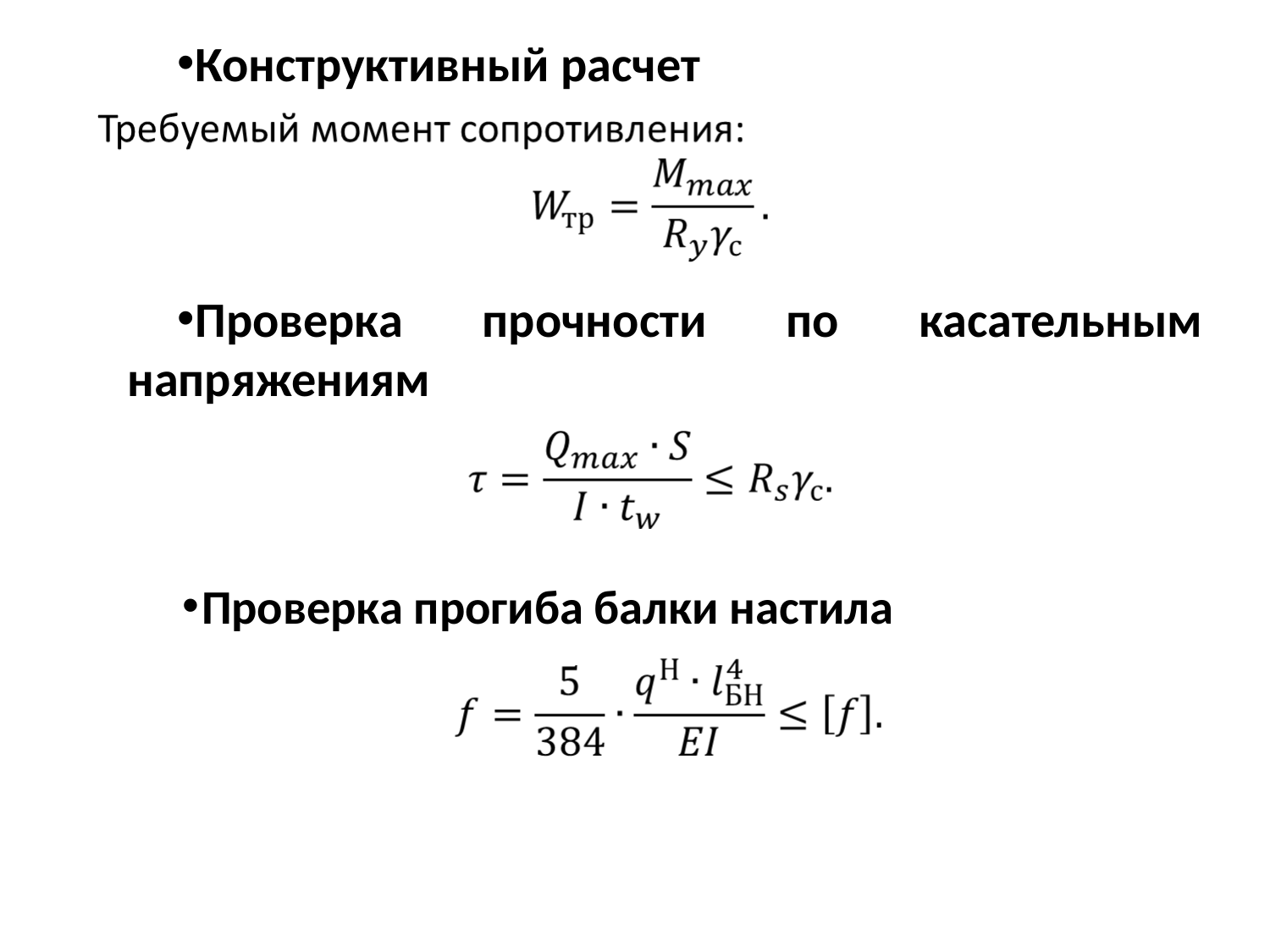

Конструктивный расчет

Проверка прочности по касательным напряжениям

Проверка прогиба балки настила